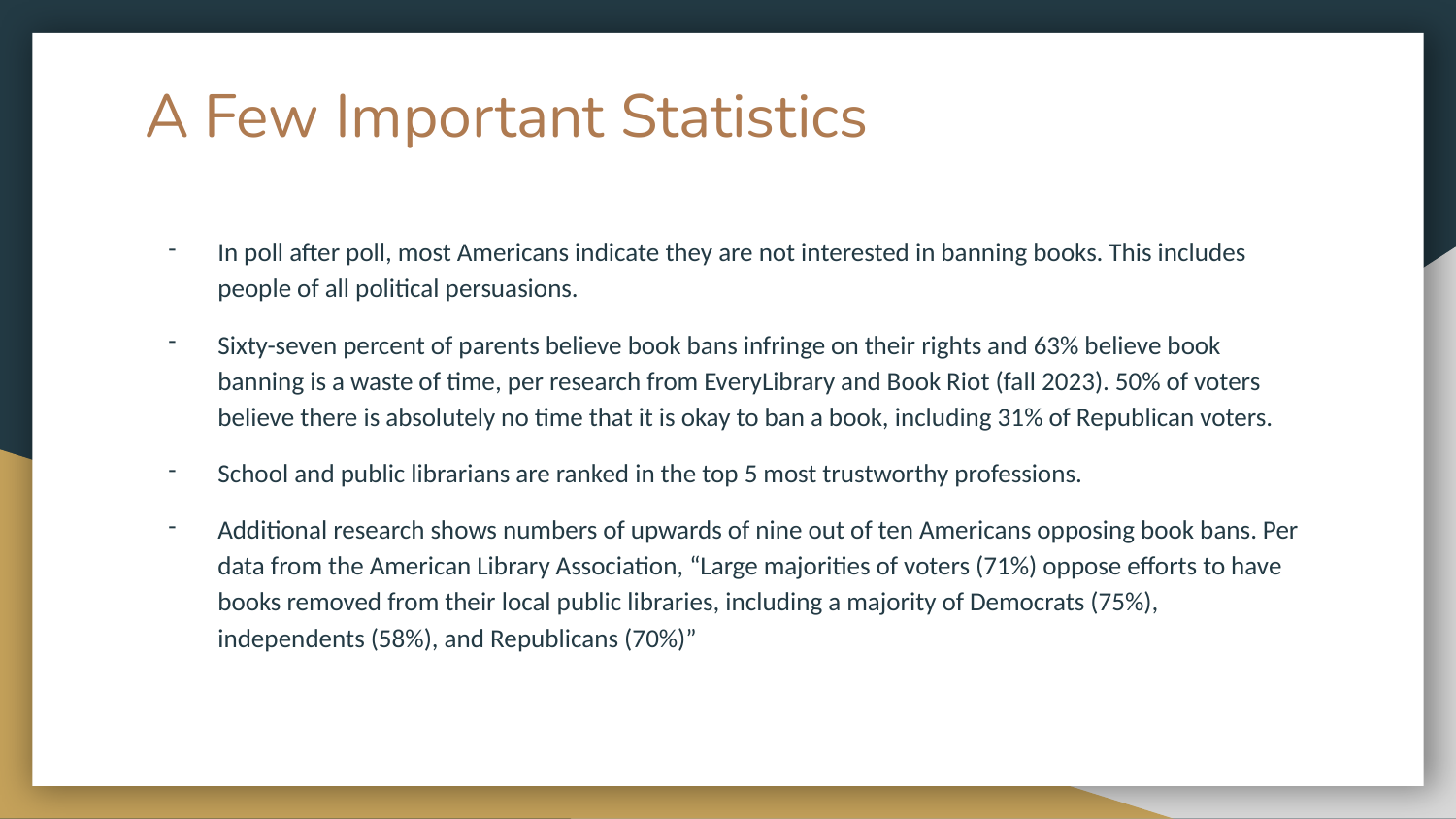

# A Few Important Statistics
In poll after poll, most Americans indicate they are not interested in banning books. This includes people of all political persuasions.
Sixty-seven percent of parents believe book bans infringe on their rights and 63% believe book banning is a waste of time, per research from EveryLibrary and Book Riot (fall 2023). 50% of voters believe there is absolutely no time that it is okay to ban a book, including 31% of Republican voters.
School and public librarians are ranked in the top 5 most trustworthy professions.
Additional research shows numbers of upwards of nine out of ten Americans opposing book bans. Per data from the American Library Association, “Large majorities of voters (71%) oppose efforts to have books removed from their local public libraries, including a majority of Democrats (75%), independents (58%), and Republicans (70%)”